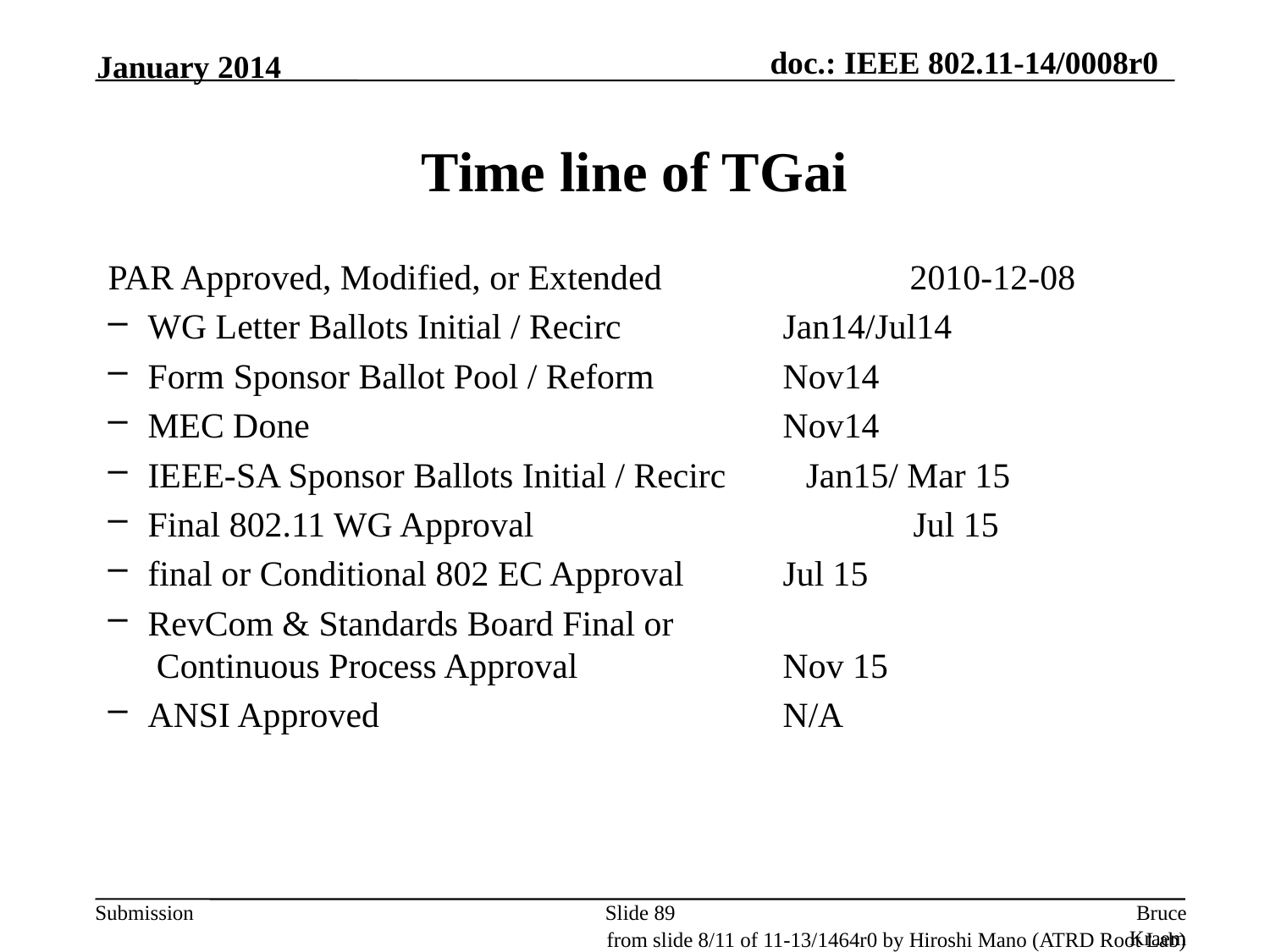

January 2014
# Time line of TGai

PAR Approved, Modified, or Extended 		2010-12-08
WG Letter Ballots Initial / Recirc		Jan14/Jul14
Form Sponsor Ballot Pool / Reform	            	Nov14
MEC Done				Nov14
IEEE-SA Sponsor Ballots Initial / Recirc         Jan15/ Mar 15
Final 802.11 WG Approval	                             Jul 15
final or Conditional 802 EC Approval           	Jul 15
RevCom & Standards Board Final or
 Continuous Process Approval 		Nov 15
ANSI Approved				N/A
Slide 89
Bruce Kraemer, Marvell
from slide 8/11 of 11-13/1464r0 by Hiroshi Mano (ATRD Root Lab)